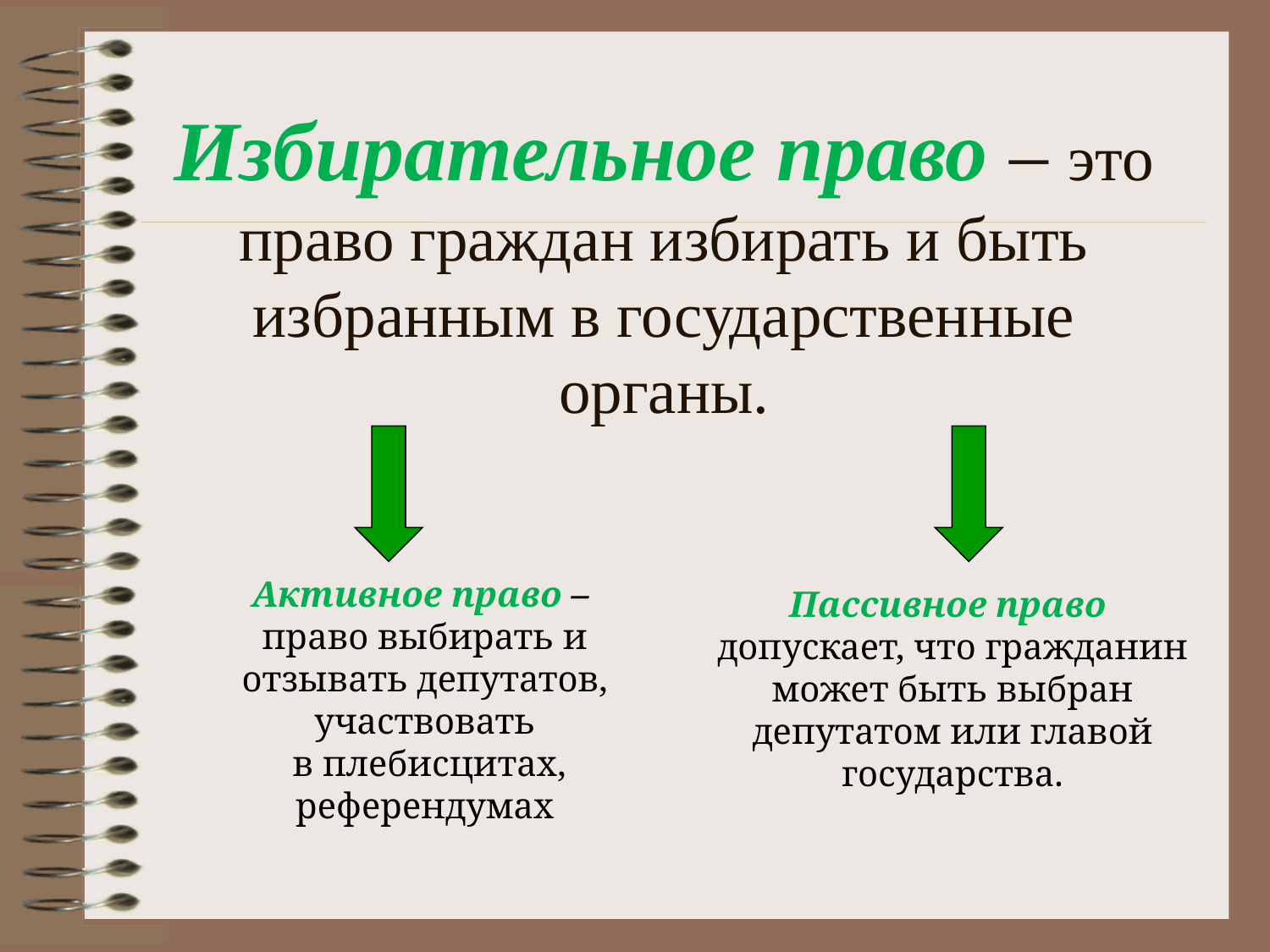

# Избирательное право – это право граждан избирать и быть избранным в государственные органы.

Активное право –
 право выбирать и
отзывать депутатов, участвовать
 в плебисцитах, референдумах
Пассивное право
допускает, что гражданин может быть выбран депутатом или главой государства.